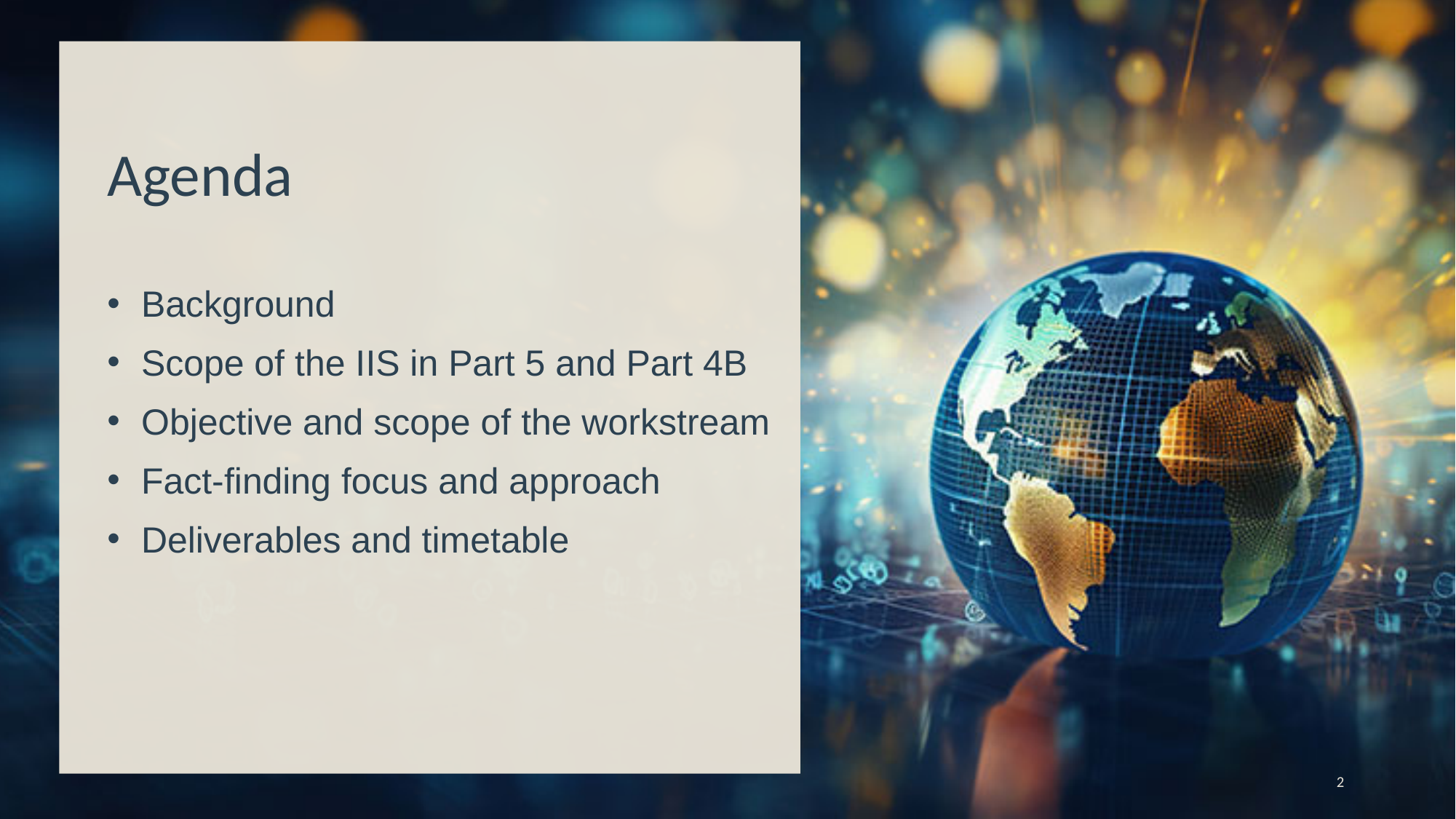

# Agenda

Background
Scope of the IIS in Part 5 and Part 4B
Objective and scope of the workstream
Fact-finding focus and approach
Deliverables and timetable

2